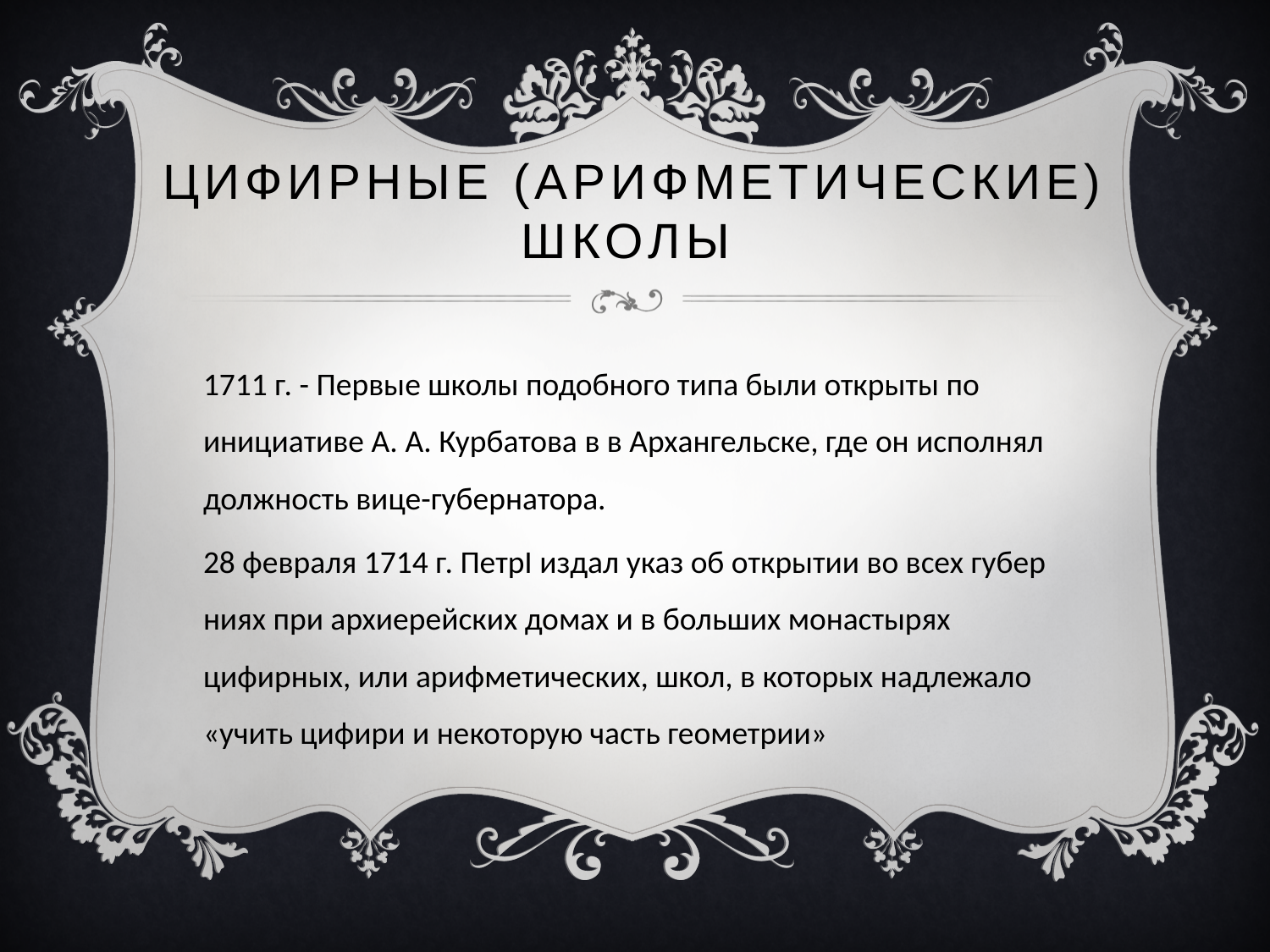

# Цифирные (арифметические) школы
1711 г. - Первые школы подобного типа были открыты по инициативе А. А. Курбатова в в Архангельске, где он исполнял должность вице-губернатора.
28 февраля 1714 г. ПетрI издал указ об открытии во всех губер­ниях при архиерейских домах и в больших монастырях цифирных, или арифметических, школ, в которых надлежало «учить цифири и некото­рую часть геометрии»